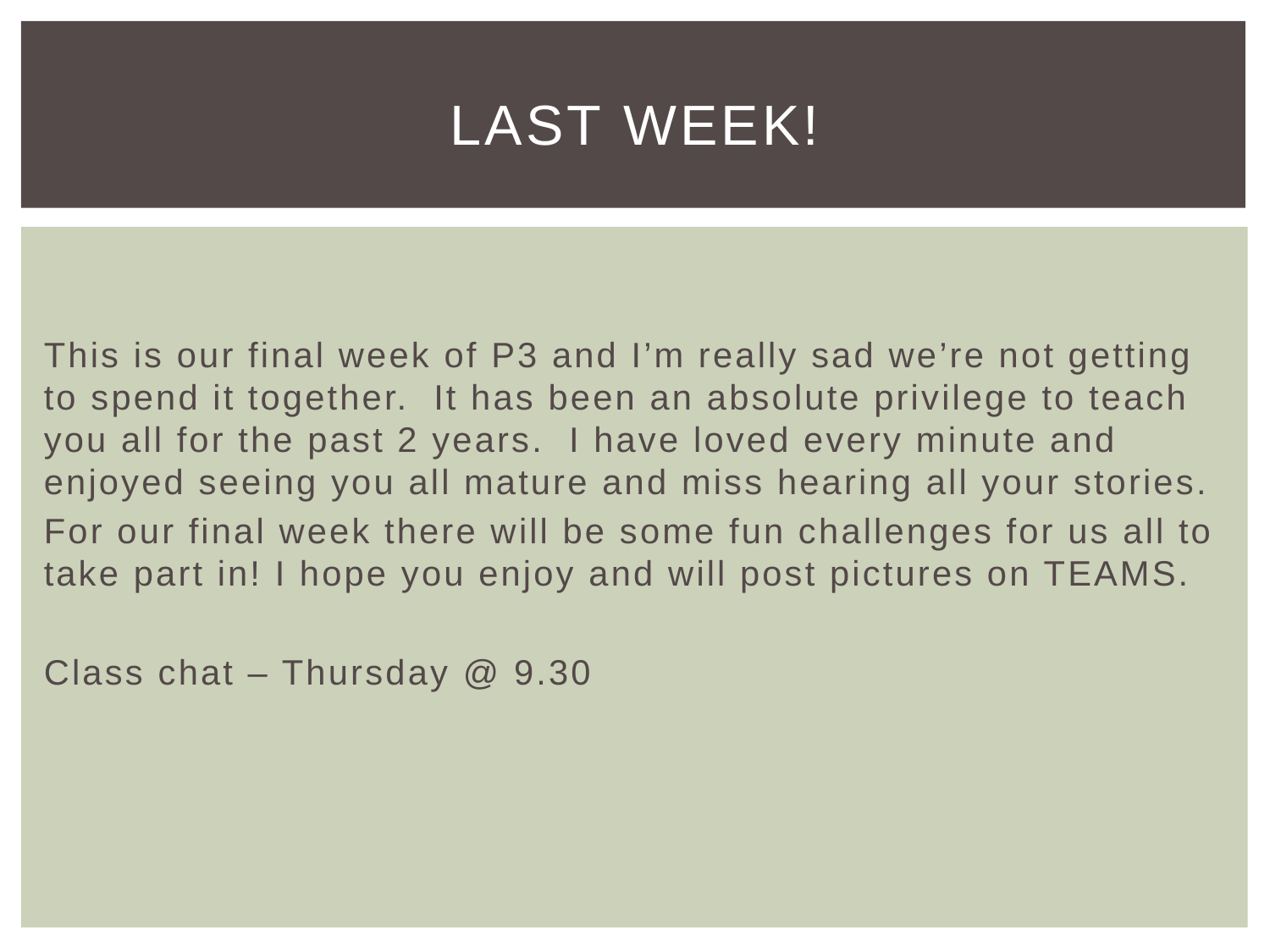

# Last week!
This is our final week of P3 and I’m really sad we’re not getting to spend it together.  It has been an absolute privilege to teach you all for the past 2 years.  I have loved every minute and enjoyed seeing you all mature and miss hearing all your stories.
For our final week there will be some fun challenges for us all to take part in! I hope you enjoy and will post pictures on TEAMS.

Class chat – Thursday @ 9.30